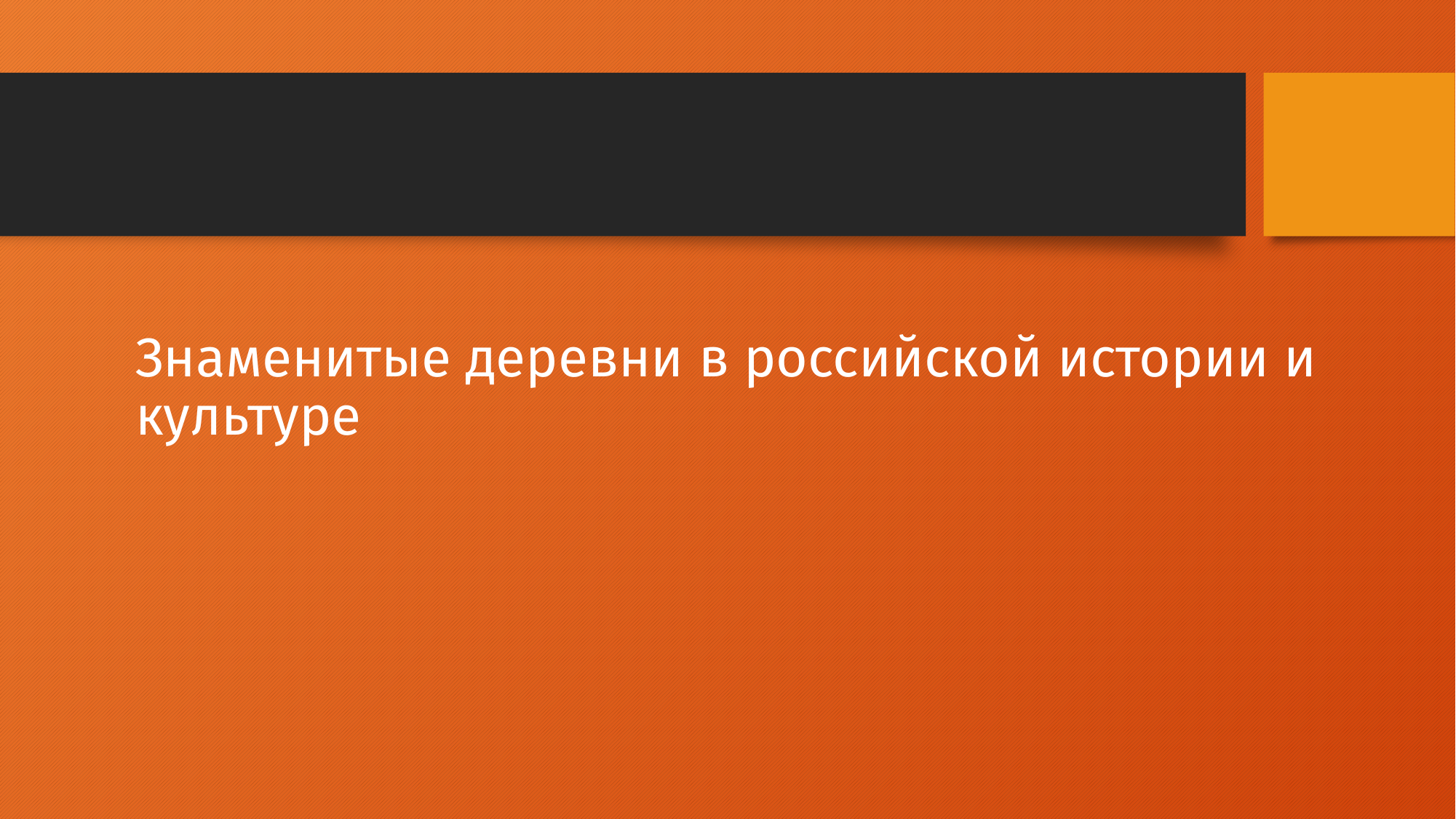

# Знаменитые деревни в российской истории и культуре